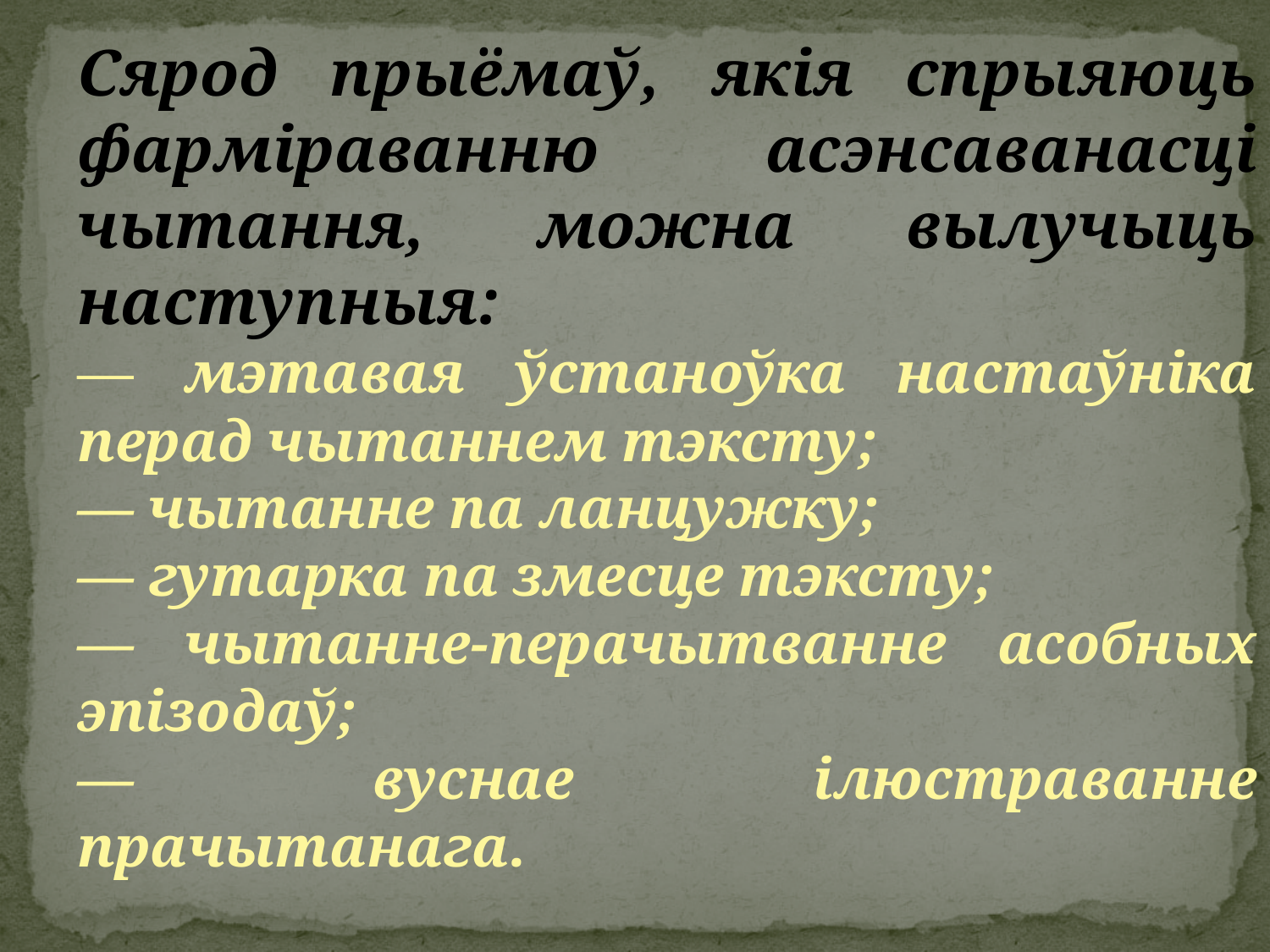

#
Сярод прыёмаў, якія спрыяюць фарміраванню асэнсаванасці чытання, можна вылучыць наступныя:
— мэтавая ўстаноўка настаўніка перад чытаннем тэксту;
— чытанне па ланцужку;
— гутарка па змесце тэксту;
— чытанне-перачытванне асобных эпізодаў;
— вуснае ілюстраванне прачытанага.